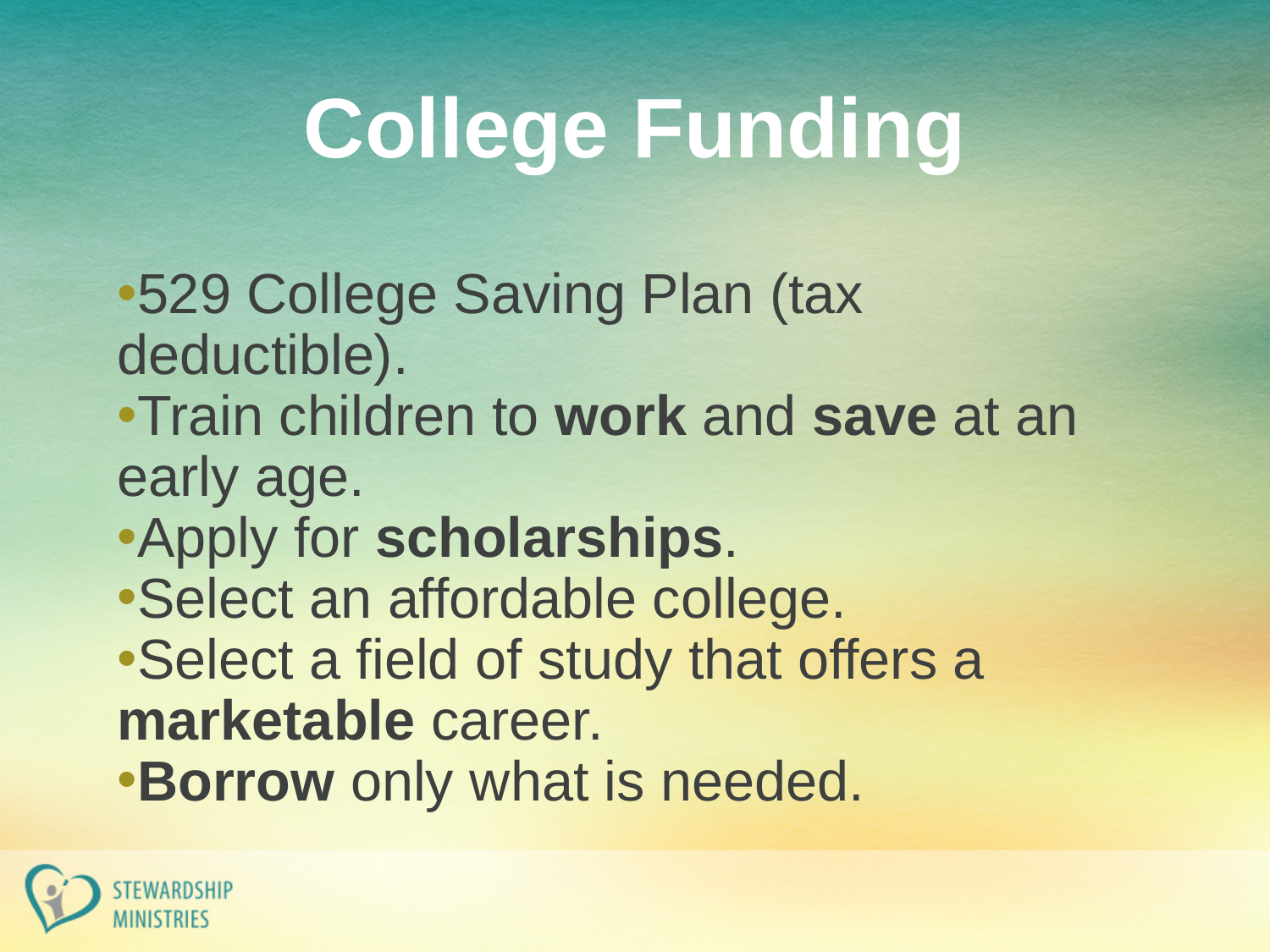

# College Funding
529 College Saving Plan (tax deductible).
Train children to work and save at an early age.
Apply for scholarships.
Select an affordable college.
Select a field of study that offers a marketable career.
Borrow only what is needed.